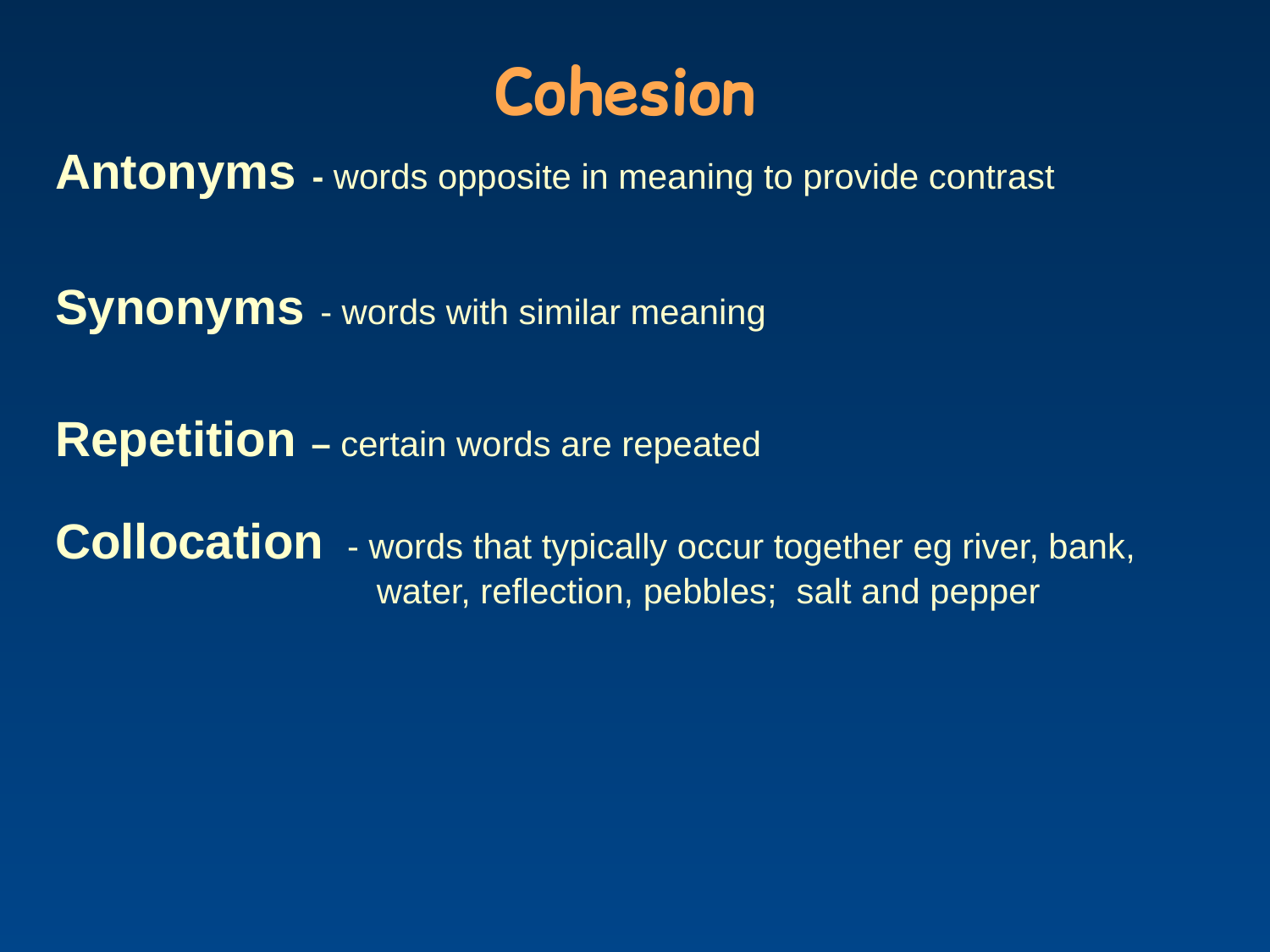

Antonyms - words opposite in meaning to provide contrast

Synonyms - words with similar meaning

Repetition – certain words are repeated

Collocation  - words that typically occur together eg river, bank,
                                 water, reflection, pebbles;  salt and pepper
Cohesion